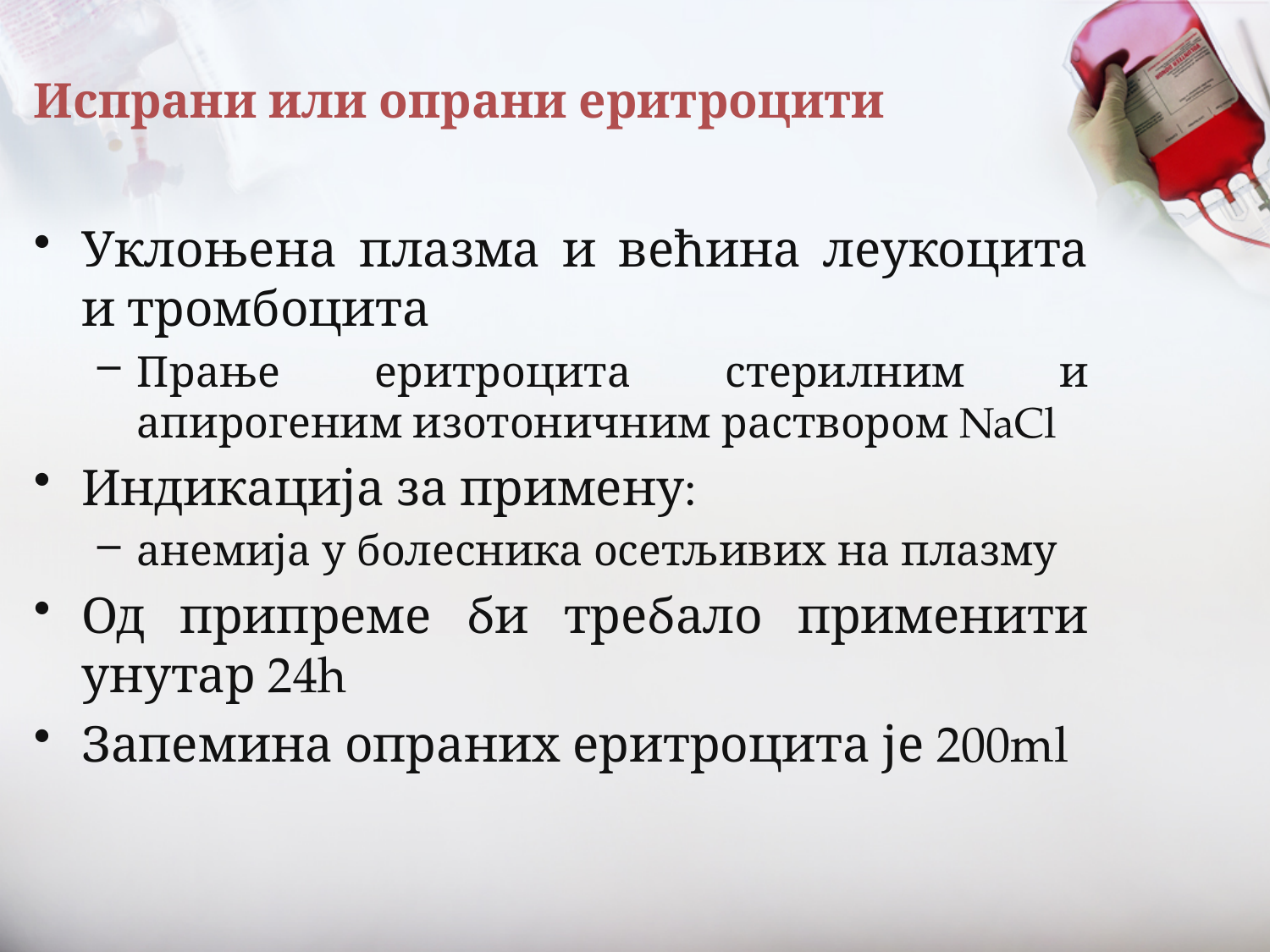

# Испрани или опрани еритроцити
Уклоњена плазма и већина леукоцита и тромбоцита
Прање еритроцита стерилним и апирогеним изотоничним раствором NaCl
Индикација за примену:
анемија у болесника осетљивих на плазму
Од припреме би требало применити унутар 24h
Запемина опраних еритроцита је 200ml